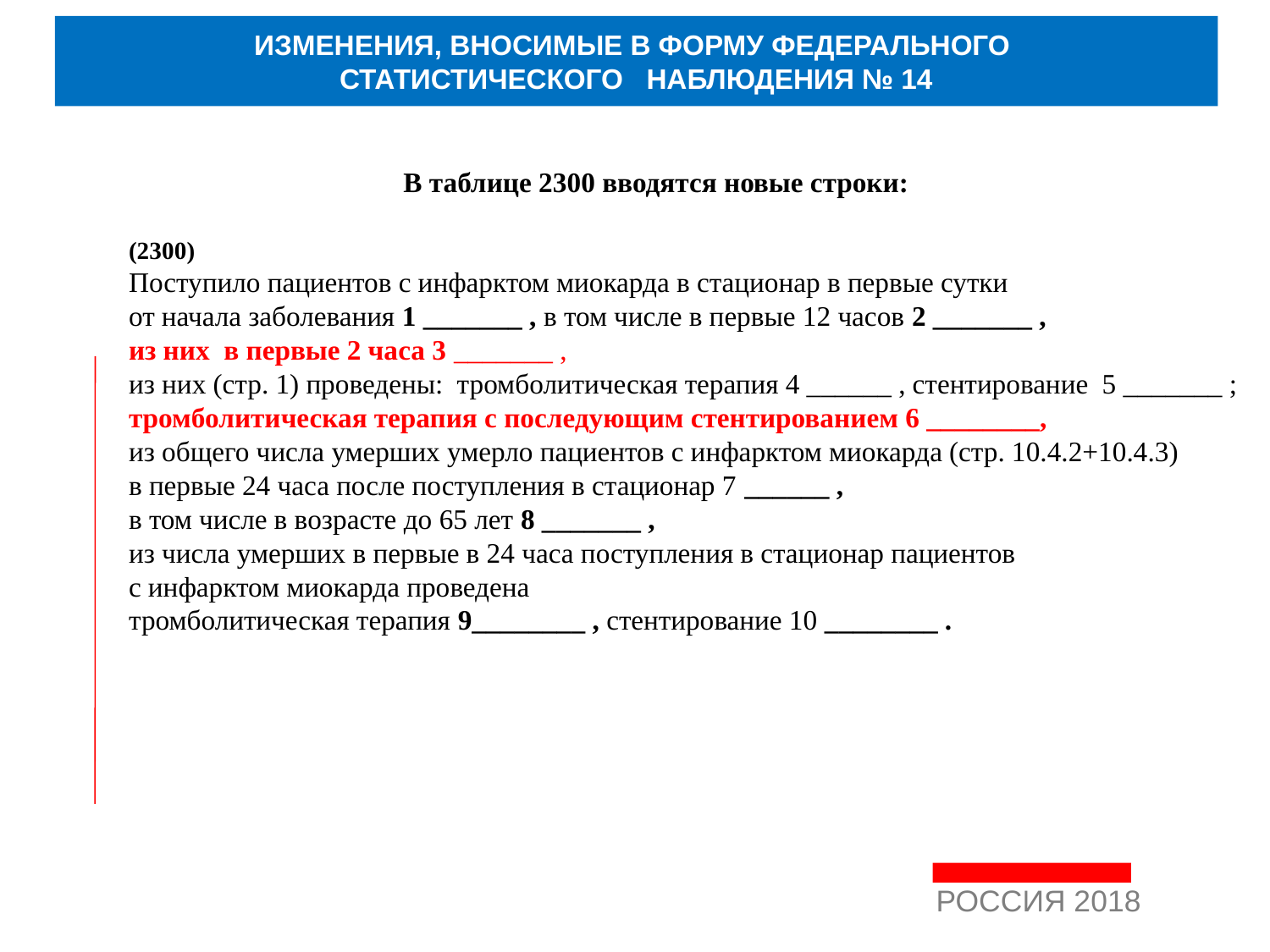

ИЗМЕНЕНИЯ, ВНОСИМЫЕ В ФОРМУ ФЕДЕРАЛЬНОГО
СТАТИСТИЧЕСКОГО   НАБЛЮДЕНИЯ № 14

В таблице 2300 вводятся новые строки:
(2300)
Поступило пациентов с инфарктом миокарда в стационар в первые сутки
от начала заболевания 1 _______ , в том числе в первые 12 часов 2 _______ ,
из них  в первые 2 часа 3 _______ ,
из них (стр. 1) проведены:  тромболитическая терапия 4 ______ , стентирование  5 _______ ;
тромболитическая терапия с последующим стентированием 6 ________,
из общего числа умерших умерло пациентов с инфарктом миокарда (стр. 10.4.2+10.4.3)
в первые 24 часа после поступления в стационар 7 ______ ,
в том числе в возрасте до 65 лет 8 _______ ,
из числа умерших в первые в 24 часа поступления в стационар пациентов
с инфарктом миокарда проведена
тромболитическая терапия 9________ , стентирование 10 ________ .

РОССИЯ 2018